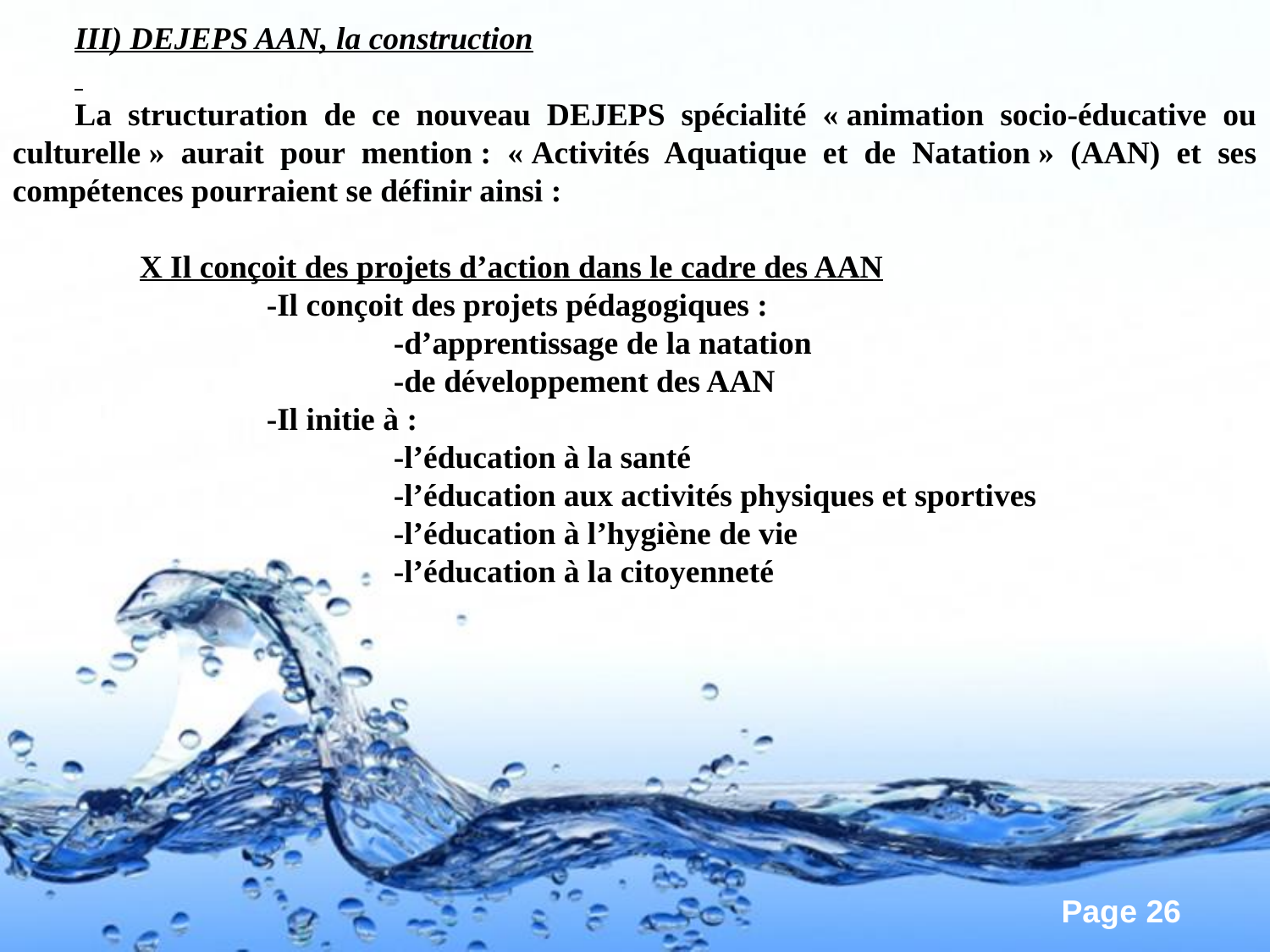

III) DEJEPS AAN, la construction

La structuration de ce nouveau DEJEPS spécialité « animation socio-éducative ou culturelle » aurait pour mention : « Activités Aquatique et de Natation » (AAN) et ses compétences pourraient se définir ainsi :

	X Il conçoit des projets d’action dans le cadre des AAN
		-Il conçoit des projets pédagogiques :
			-d’apprentissage de la natation
			-de développement des AAN
		-Il initie à :
			-l’éducation à la santé
			-l’éducation aux activités physiques et sportives
			-l’éducation à l’hygiène de vie
			-l’éducation à la citoyenneté